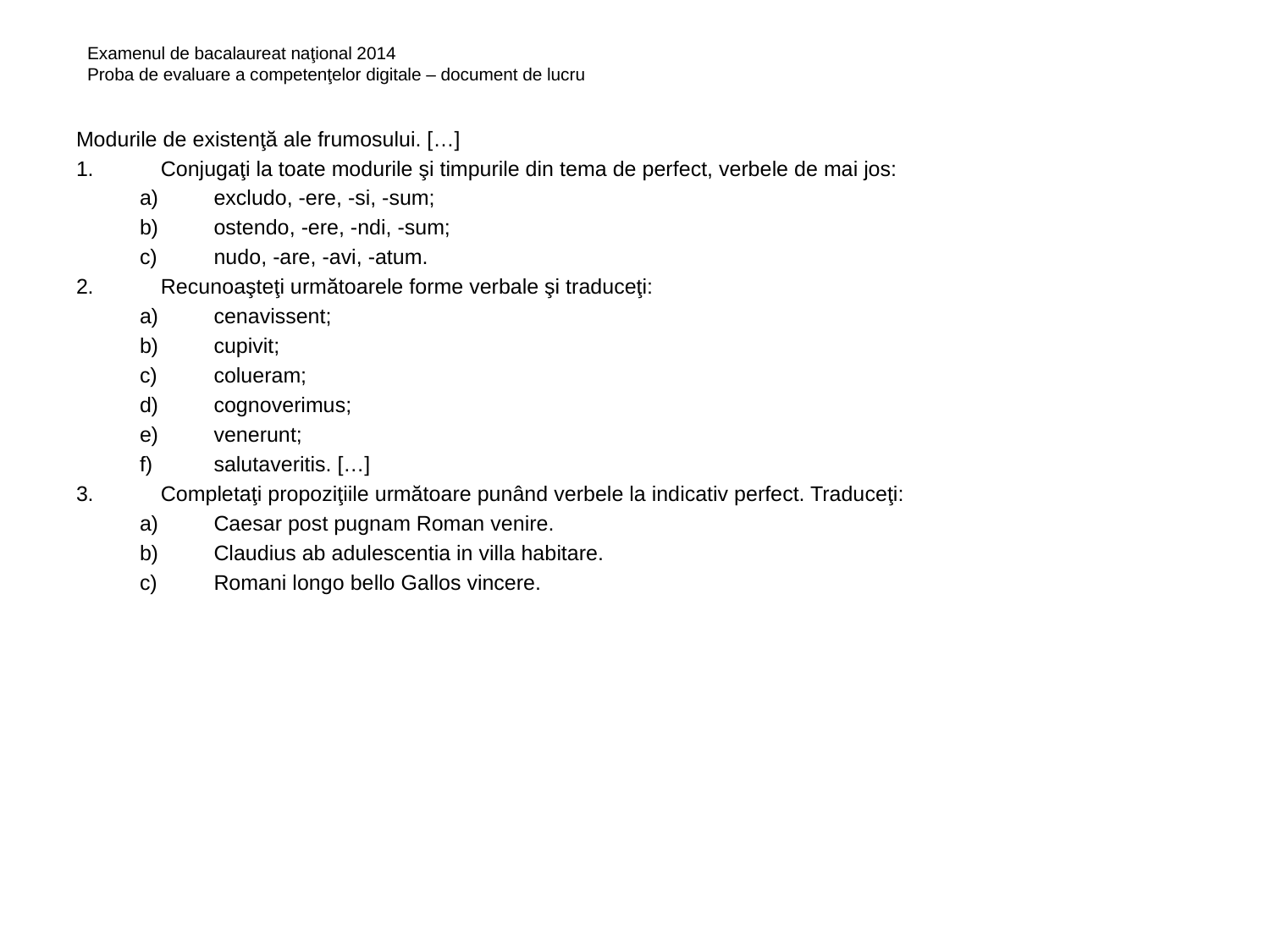

Examenul de bacalaureat naţional 2014
Proba de evaluare a competenţelor digitale – document de lucru
Modurile de existenţă ale frumosului. […]
Conjugaţi la toate modurile şi timpurile din tema de perfect, verbele de mai jos:
excludo, -ere, -si, -sum;
ostendo, -ere, -ndi, -sum;
nudo, -are, -avi, -atum.
Recunoaşteţi următoarele forme verbale şi traduceţi:
cenavissent;
cupivit;
colueram;
cognoverimus;
venerunt;
salutaveritis. […]
Completaţi propoziţiile următoare punând verbele la indicativ perfect. Traduceţi:
Caesar post pugnam Roman venire.
Claudius ab adulescentia in villa habitare.
Romani longo bello Gallos vincere.